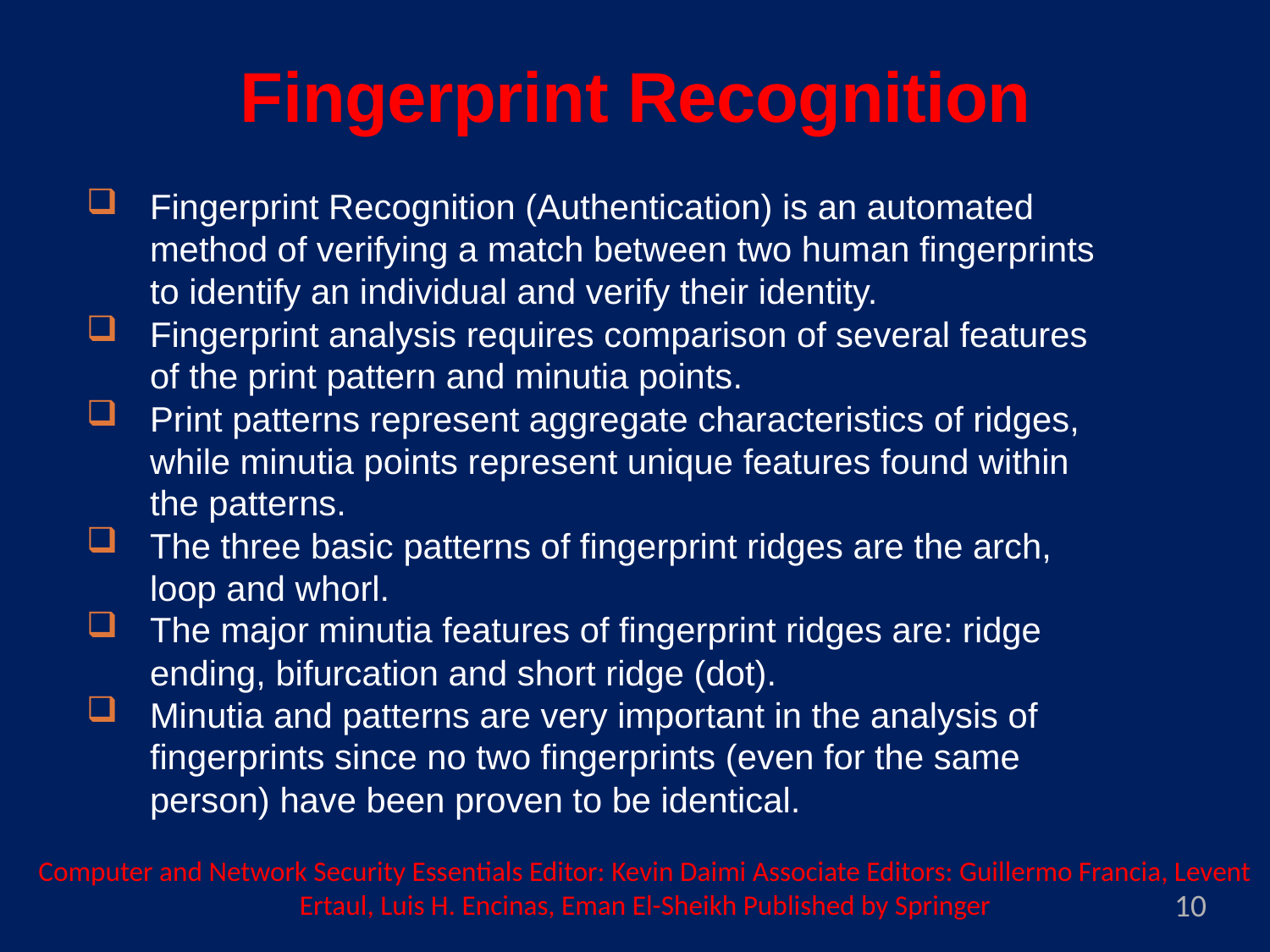

Fingerprint Recognition
Fingerprint Recognition (Authentication) is an automated method of verifying a match between two human fingerprints to identify an individual and verify their identity.
Fingerprint analysis requires comparison of several features of the print pattern and minutia points.
Print patterns represent aggregate characteristics of ridges, while minutia points represent unique features found within the patterns.
The three basic patterns of fingerprint ridges are the arch, loop and whorl.
The major minutia features of fingerprint ridges are: ridge ending, bifurcation and short ridge (dot).
Minutia and patterns are very important in the analysis of fingerprints since no two fingerprints (even for the same person) have been proven to be identical.
Computer and Network Security Essentials Editor: Kevin Daimi Associate Editors: Guillermo Francia, Levent Ertaul, Luis H. Encinas, Eman El-Sheikh Published by Springer
10